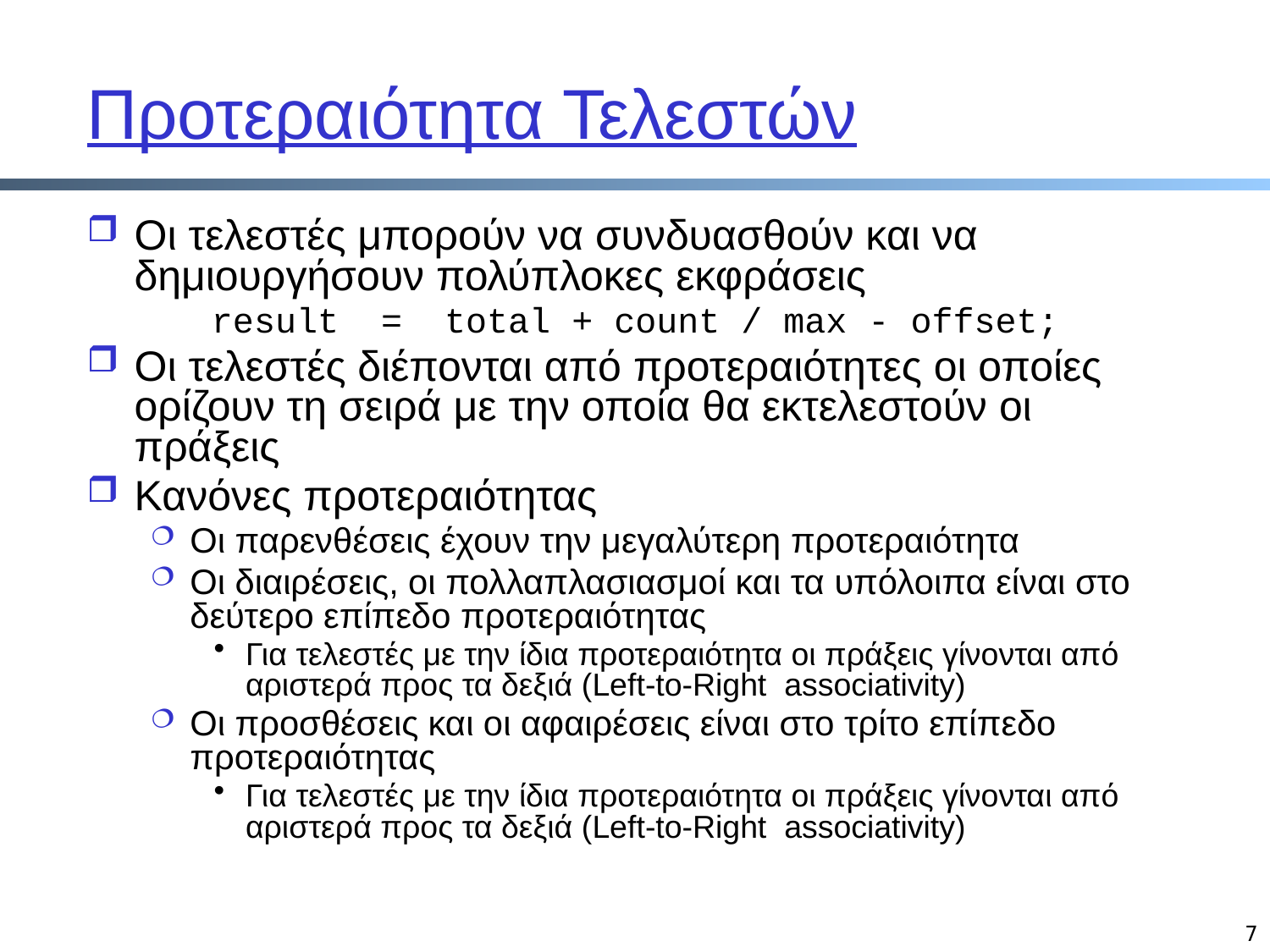

# Προτεραιότητα Τελεστών
Οι τελεστές μπορούν να συνδυασθούν και να δημιουργήσουν πολύπλοκες εκφράσεις
result  =  total + count / max - offset;
Οι τελεστές διέπονται από προτεραιότητες οι οποίες ορίζουν τη σειρά με την οποία θα εκτελεστούν οι πράξεις
Κανόνες προτεραιότητας
Οι παρενθέσεις έχουν την μεγαλύτερη προτεραιότητα
Οι διαιρέσεις, οι πολλαπλασιασμοί και τα υπόλοιπα είναι στο δεύτερο επίπεδο προτεραιότητας
Για τελεστές με την ίδια προτεραιότητα οι πράξεις γίνονται από αριστερά προς τα δεξιά (Left-to-Right  associativity)
Οι προσθέσεις και οι αφαιρέσεις είναι στο τρίτο επίπεδο προτεραιότητας
Για τελεστές με την ίδια προτεραιότητα οι πράξεις γίνονται από αριστερά προς τα δεξιά (Left-to-Right  associativity)

7